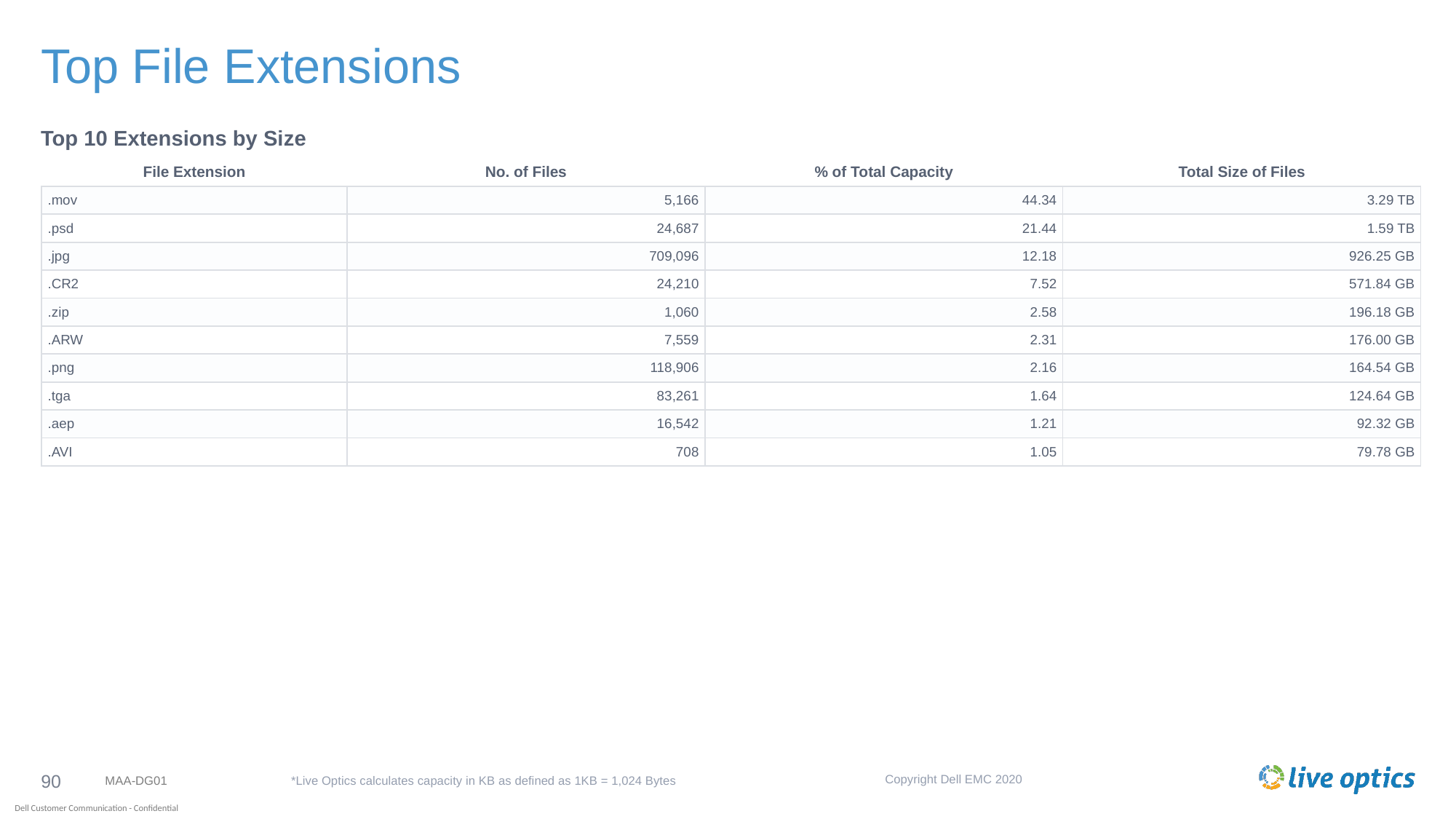

# Top File Extensions
Top 10 Extensions by Size
| File Extension | No. of Files | % of Total Capacity | Total Size of Files |
| --- | --- | --- | --- |
| .mov | 5,166 | 44.34 | 3.29 TB |
| .psd | 24,687 | 21.44 | 1.59 TB |
| .jpg | 709,096 | 12.18 | 926.25 GB |
| .CR2 | 24,210 | 7.52 | 571.84 GB |
| .zip | 1,060 | 2.58 | 196.18 GB |
| .ARW | 7,559 | 2.31 | 176.00 GB |
| .png | 118,906 | 2.16 | 164.54 GB |
| .tga | 83,261 | 1.64 | 124.64 GB |
| .aep | 16,542 | 1.21 | 92.32 GB |
| .AVI | 708 | 1.05 | 79.78 GB |